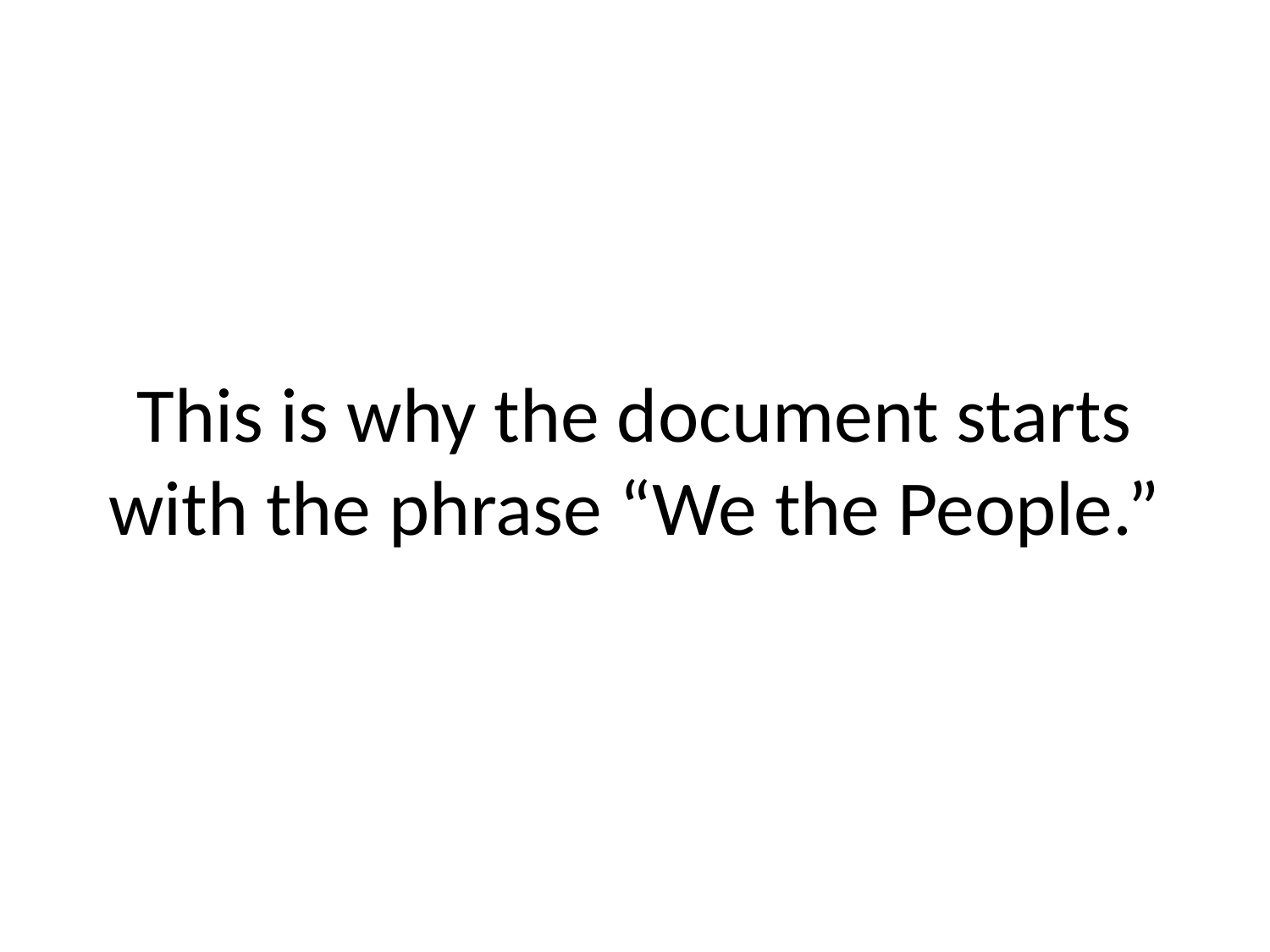

# This is why the document starts with the phrase “We the People.”